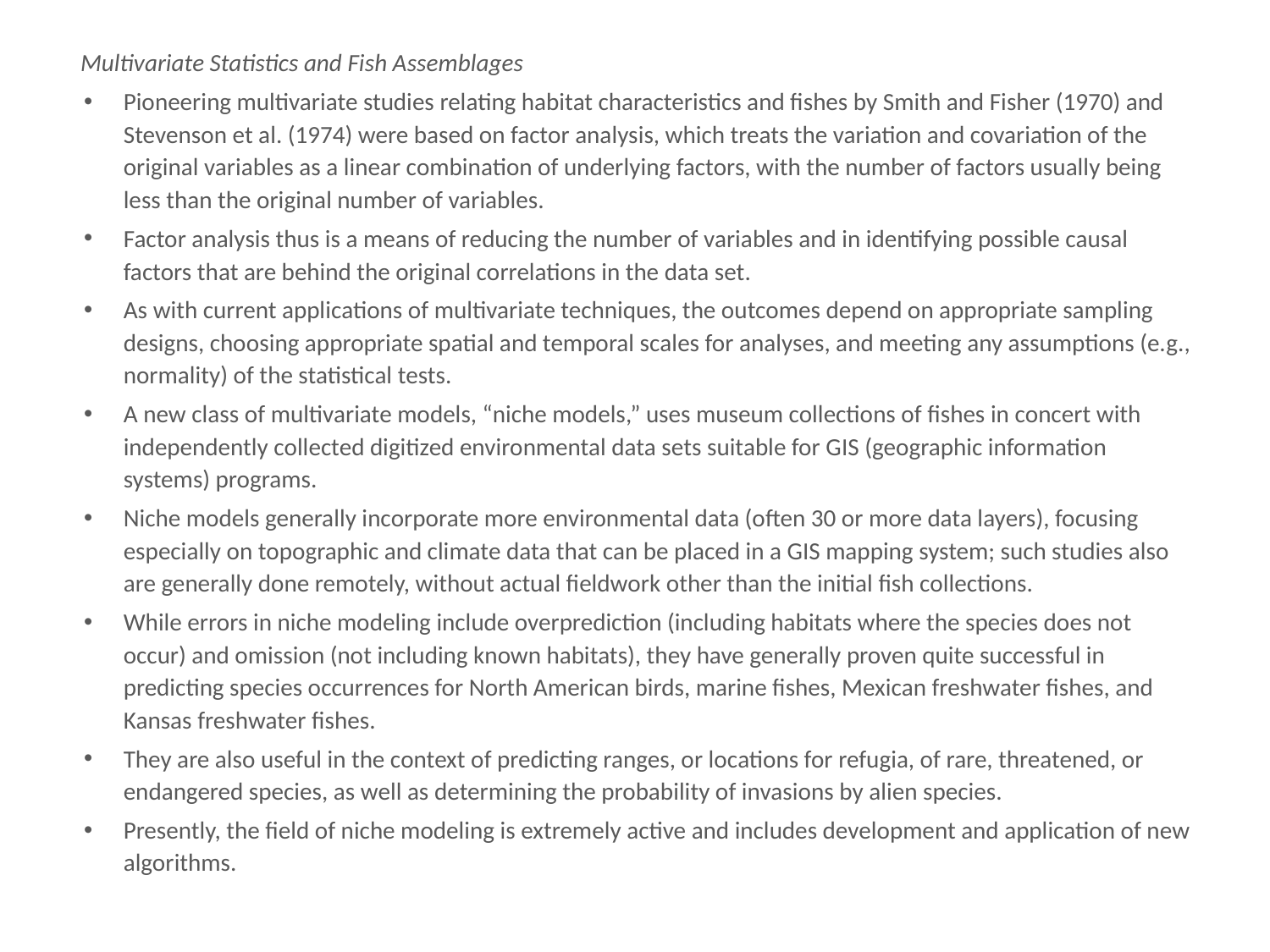

Multivariate Statistics and Fish Assemblages
Multivariate Statistics and Fish Assemblages
Pioneering multivariate studies relating habitat characteristics and fishes by Smith and Fisher (1970) and Stevenson et al. (1974) were based on factor analysis, which treats the variation and covariation of the original variables as a linear combination of underlying factors, with the number of factors usually being less than the original number of variables.
Factor analysis thus is a means of reducing the number of variables and in identifying possible causal factors that are behind the original correlations in the data set.
As with current applications of multivariate techniques, the outcomes depend on appropriate sampling designs, choosing appropriate spatial and temporal scales for analyses, and meeting any assumptions (e.g., normality) of the statistical tests.
A new class of multivariate models, “niche models,” uses museum collections of fishes in concert with independently collected digitized environmental data sets suitable for GIS (geographic information systems) programs.
Niche models generally incorporate more environmental data (often 30 or more data layers), focusing especially on topographic and climate data that can be placed in a GIS mapping system; such studies also are generally done remotely, without actual fieldwork other than the initial fish collections.
While errors in niche modeling include overprediction (including habitats where the species does not occur) and omission (not including known habitats), they have generally proven quite successful in predicting species occurrences for North American birds, marine fishes, Mexican freshwater fishes, and Kansas freshwater fishes.
They are also useful in the context of predicting ranges, or locations for refugia, of rare, threatened, or endangered species, as well as determining the probability of invasions by alien species.
Presently, the field of niche modeling is extremely active and includes development and application of new algorithms.